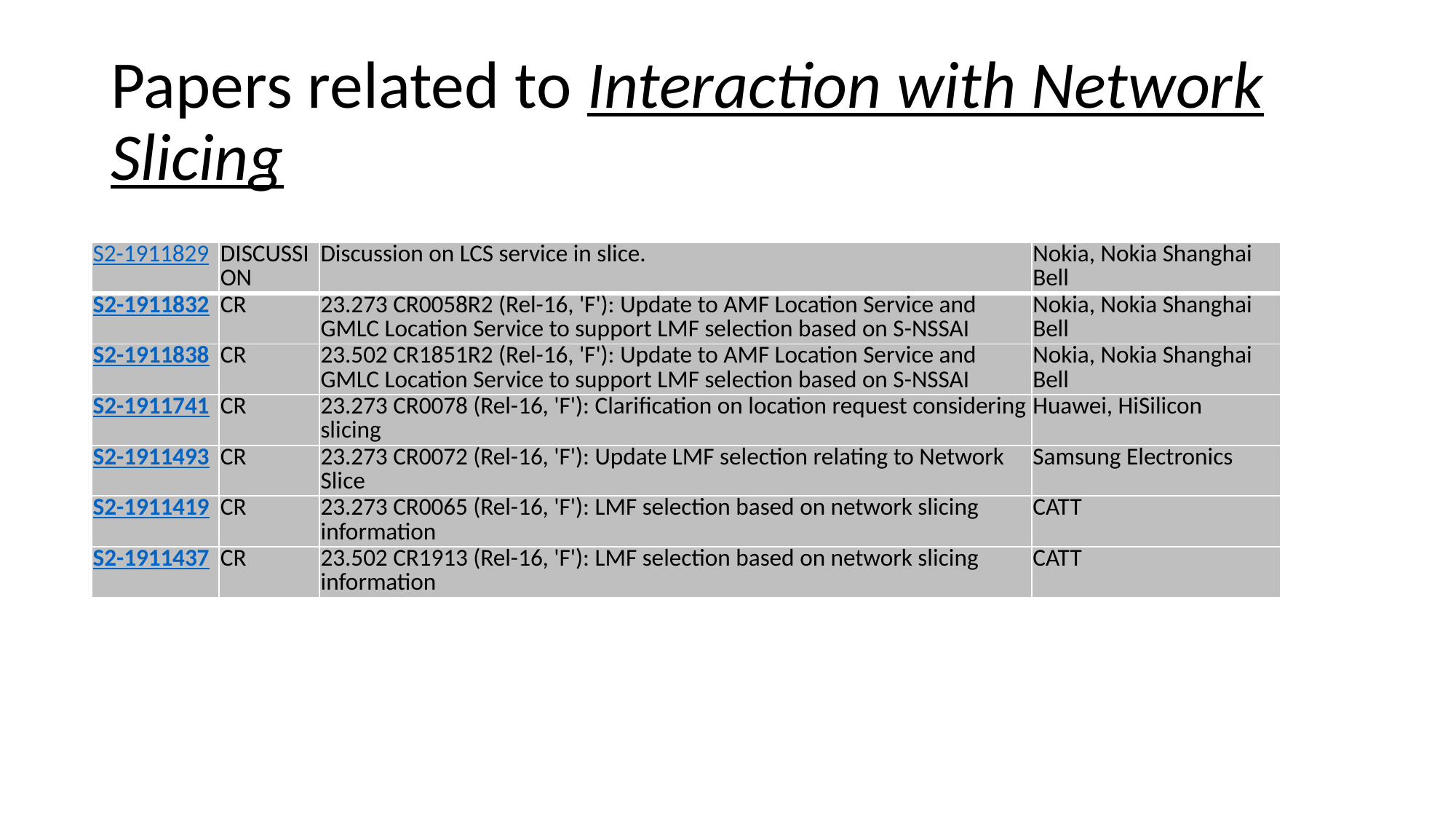

# Papers related to Interaction with Network Slicing
| S2-1911829 | DISCUSSION | Discussion on LCS service in slice. | Nokia, Nokia Shanghai Bell |
| --- | --- | --- | --- |
| S2-1911832 | CR | 23.273 CR0058R2 (Rel-16, 'F'): Update to AMF Location Service and GMLC Location Service to support LMF selection based on S-NSSAI | Nokia, Nokia Shanghai Bell |
| S2-1911838 | CR | 23.502 CR1851R2 (Rel-16, 'F'): Update to AMF Location Service and GMLC Location Service to support LMF selection based on S-NSSAI | Nokia, Nokia Shanghai Bell |
| S2-1911741 | CR | 23.273 CR0078 (Rel-16, 'F'): Clarification on location request considering slicing | Huawei, HiSilicon |
| S2-1911493 | CR | 23.273 CR0072 (Rel-16, 'F'): Update LMF selection relating to Network Slice | Samsung Electronics |
| S2-1911419 | CR | 23.273 CR0065 (Rel-16, 'F'): LMF selection based on network slicing information | CATT |
| S2-1911437 | CR | 23.502 CR1913 (Rel-16, 'F'): LMF selection based on network slicing information | CATT |